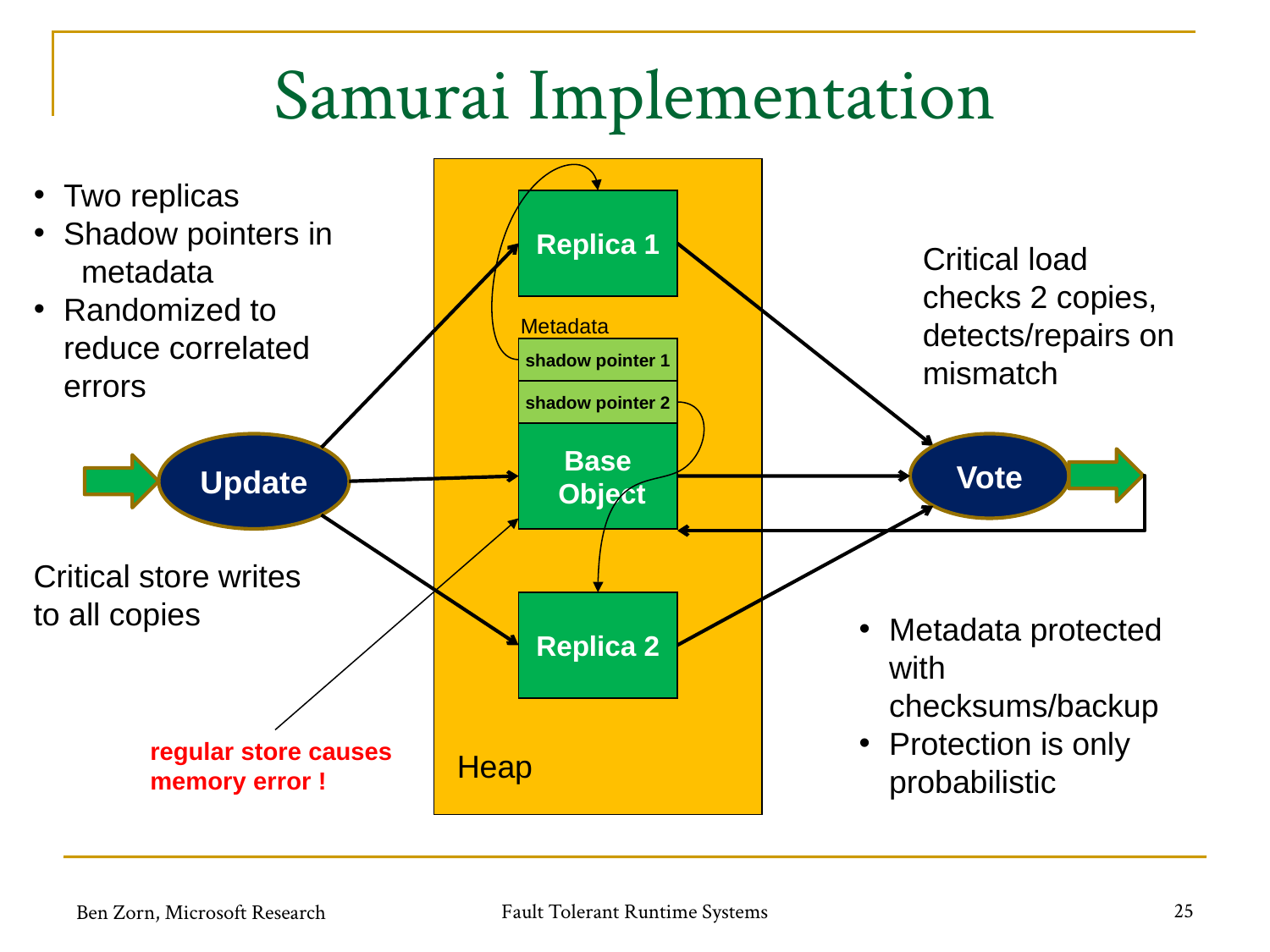

# Samurai Implementation
base
Two replicas
Shadow pointers in       metadata
Randomized to reduce correlated errors
Replica 1
Critical load checks 2 copies,
detects/repairs on mismatch
Metadata
shadow pointer 1
shadow pointer 2
Base
 Object
Update
Vote

Critical store writes to all copies
Replica 2
Metadata protected with checksums/backup
Protection is only probabilistic
regular store causes
memory error !
Heap
Ben Zorn, Microsoft Research
25
Fault Tolerant Runtime Systems